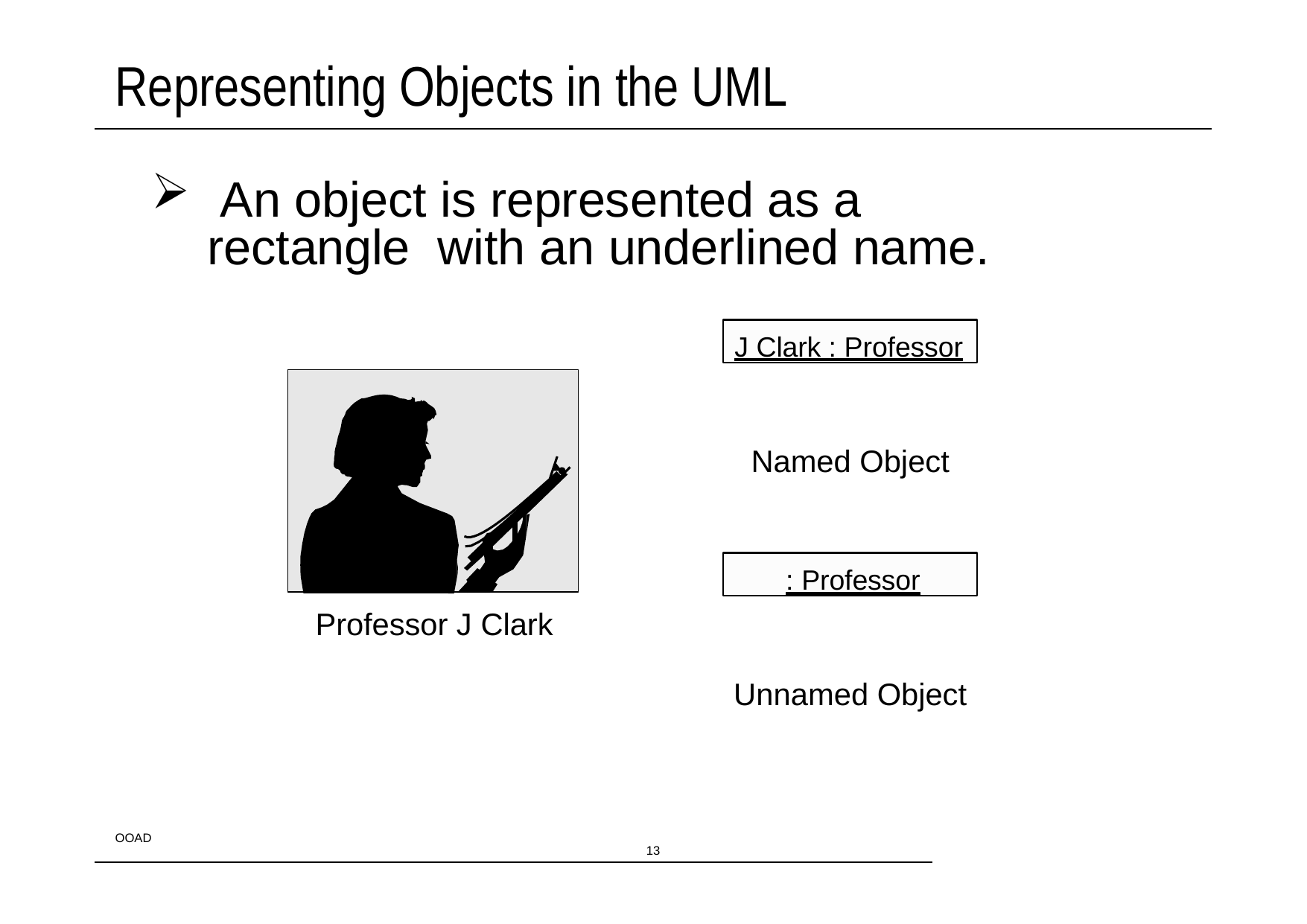

# Representing Objects in the UML
 An object is represented as a rectangle  with an underlined name.
J Clark : Professor

Named Object

: Professor
Professor J Clark
Unnamed Object
OOAD
13